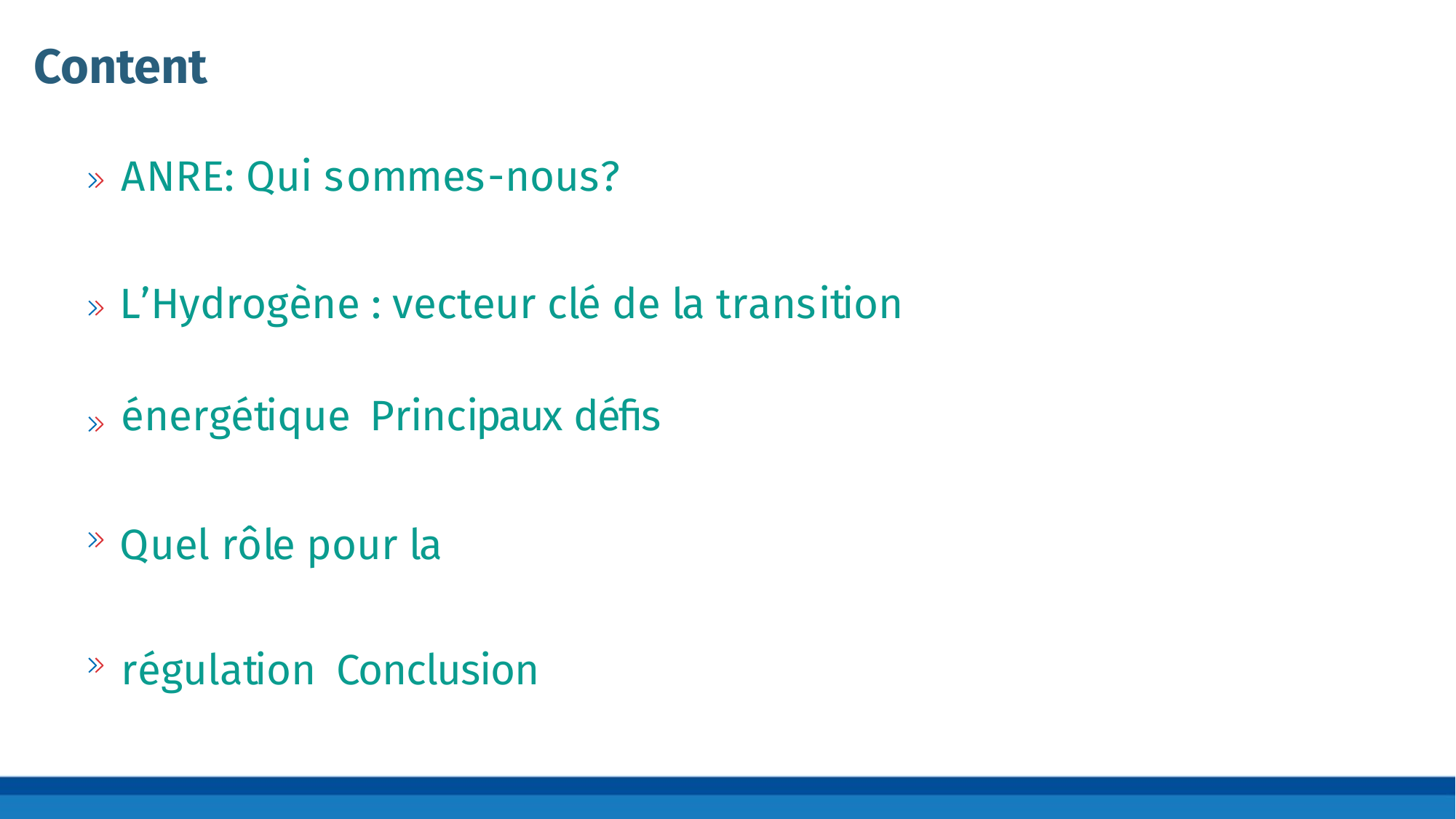

# Content
ANRE: Qui sommes-nous?
L’Hydrogène : vecteur clé de la transition énergétique  Principaux défis
Quel rôle pour la régulation  Conclusion